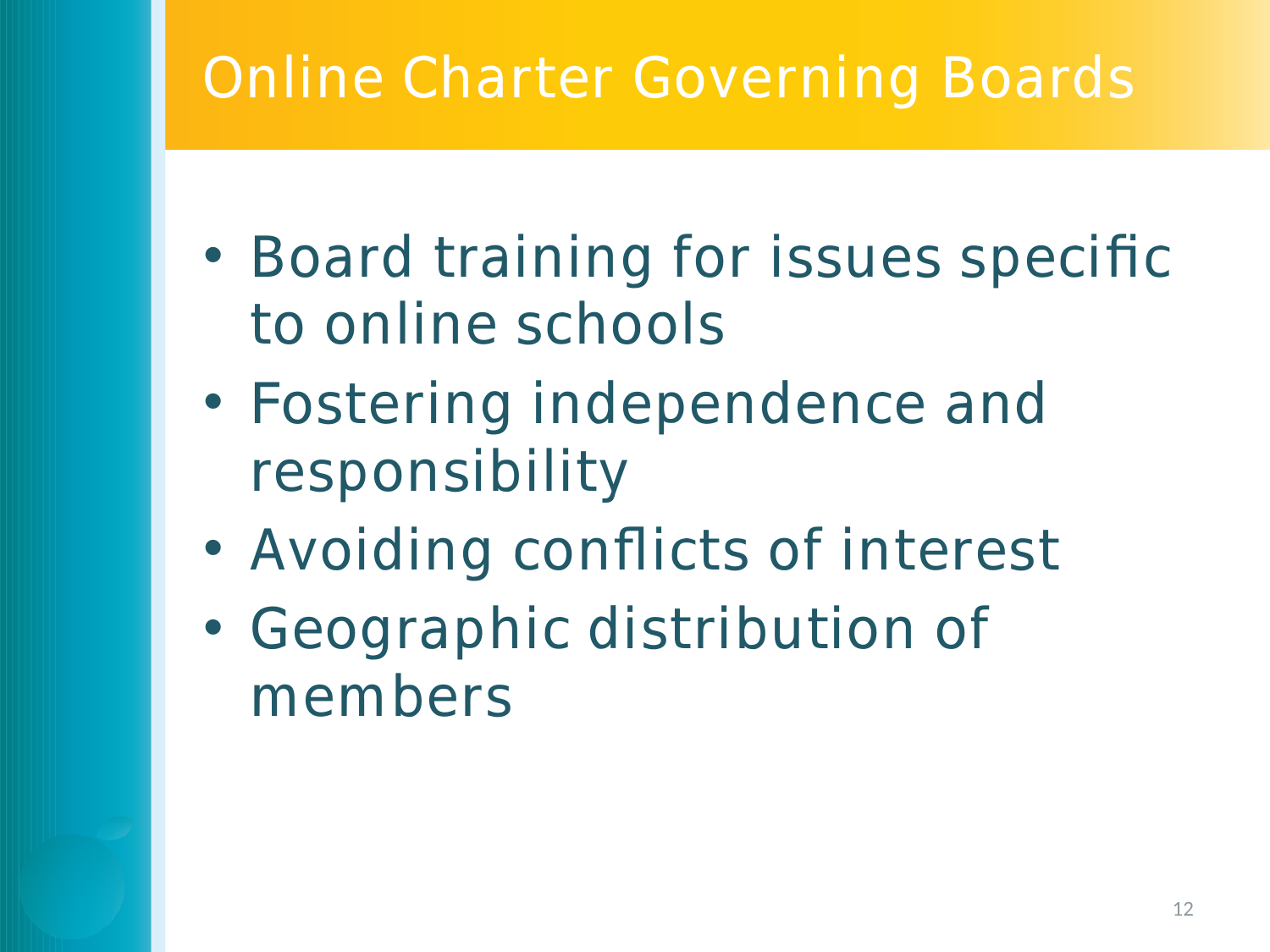

# Online Charter Governing Boards
Board training for issues specific to online schools
Fostering independence and responsibility
Avoiding conflicts of interest
Geographic distribution of members

12